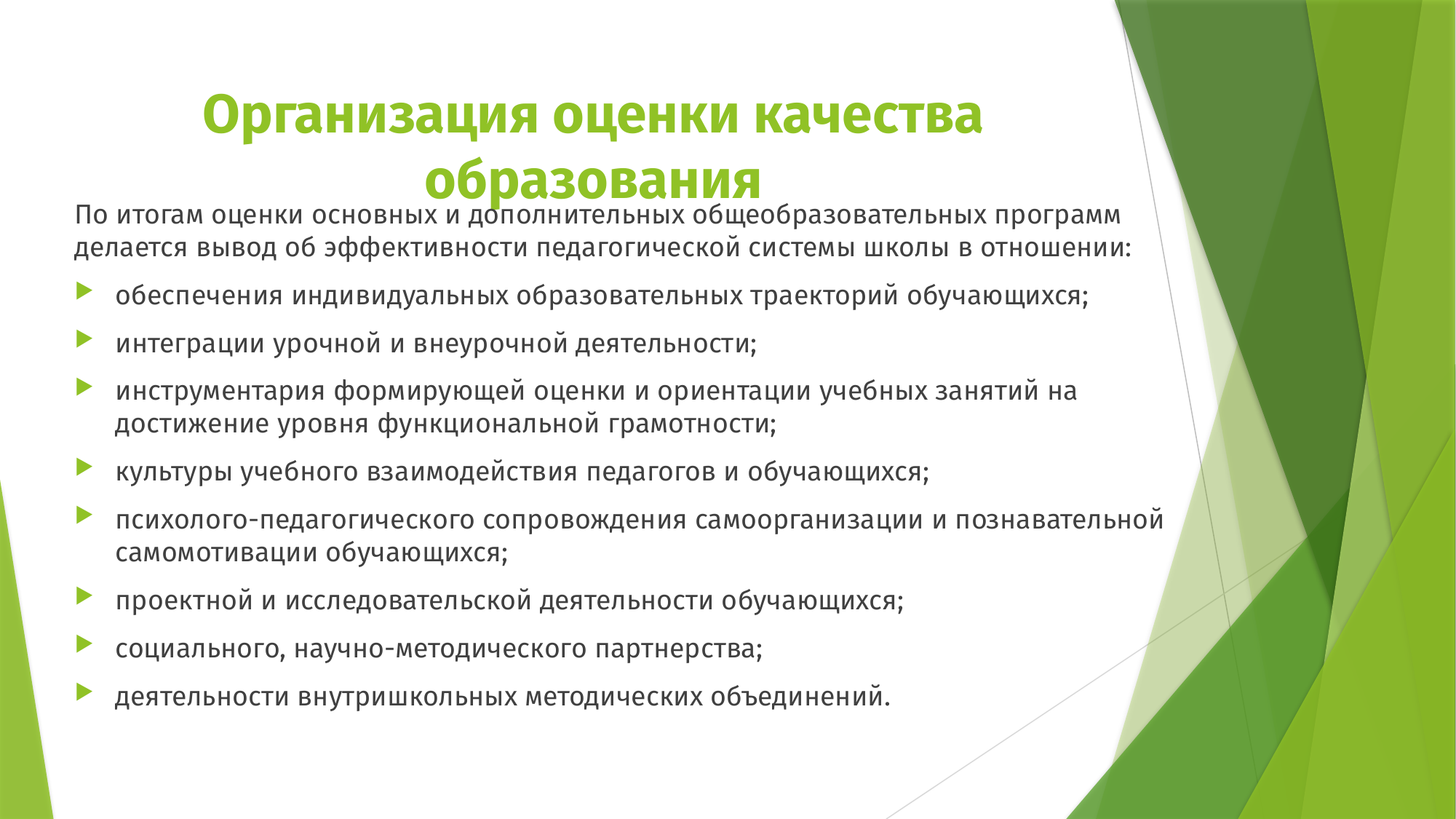

# Организация оценки качества образования
По итогам оценки основных и дополнительных общеобразовательных программ делается вывод об эффективности педагогической системы школы в отношении:
обеспечения индивидуальных образовательных траекторий обучающихся;
интеграции урочной и внеурочной деятельности;
инструментария формирующей оценки и ориентации учебных занятий на достижение уровня функциональной грамотности;
культуры учебного взаимодействия педагогов и обучающихся;
психолого-педагогического сопровождения самоорганизации и познавательной самомотивации обучающихся;
проектной и исследовательской деятельности обучающихся;
социального, научно-методического партнерства;
деятельности внутришкольных методических объединений.